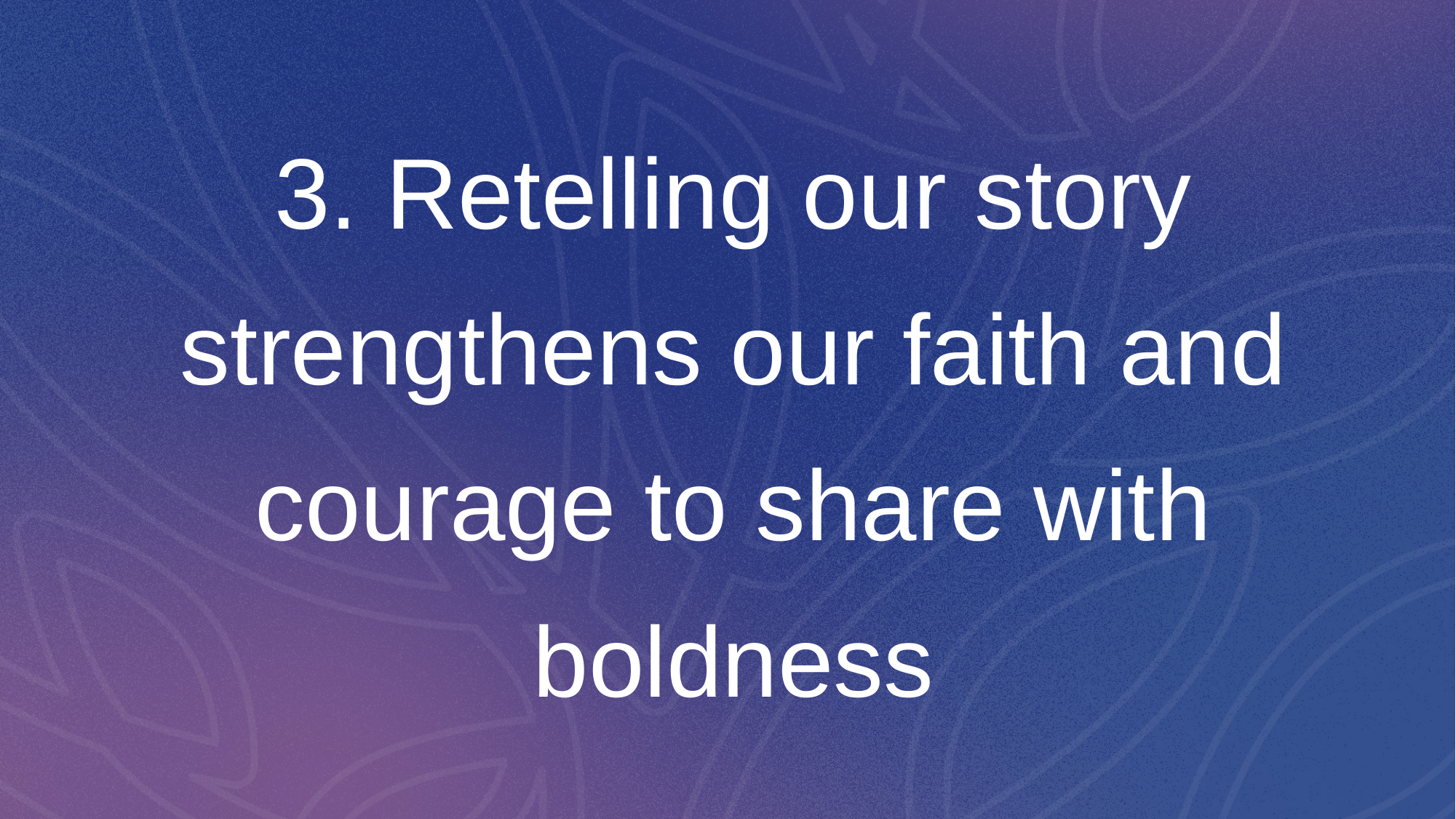

# 3. Retelling our story strengthens our faith and courage to share with boldness